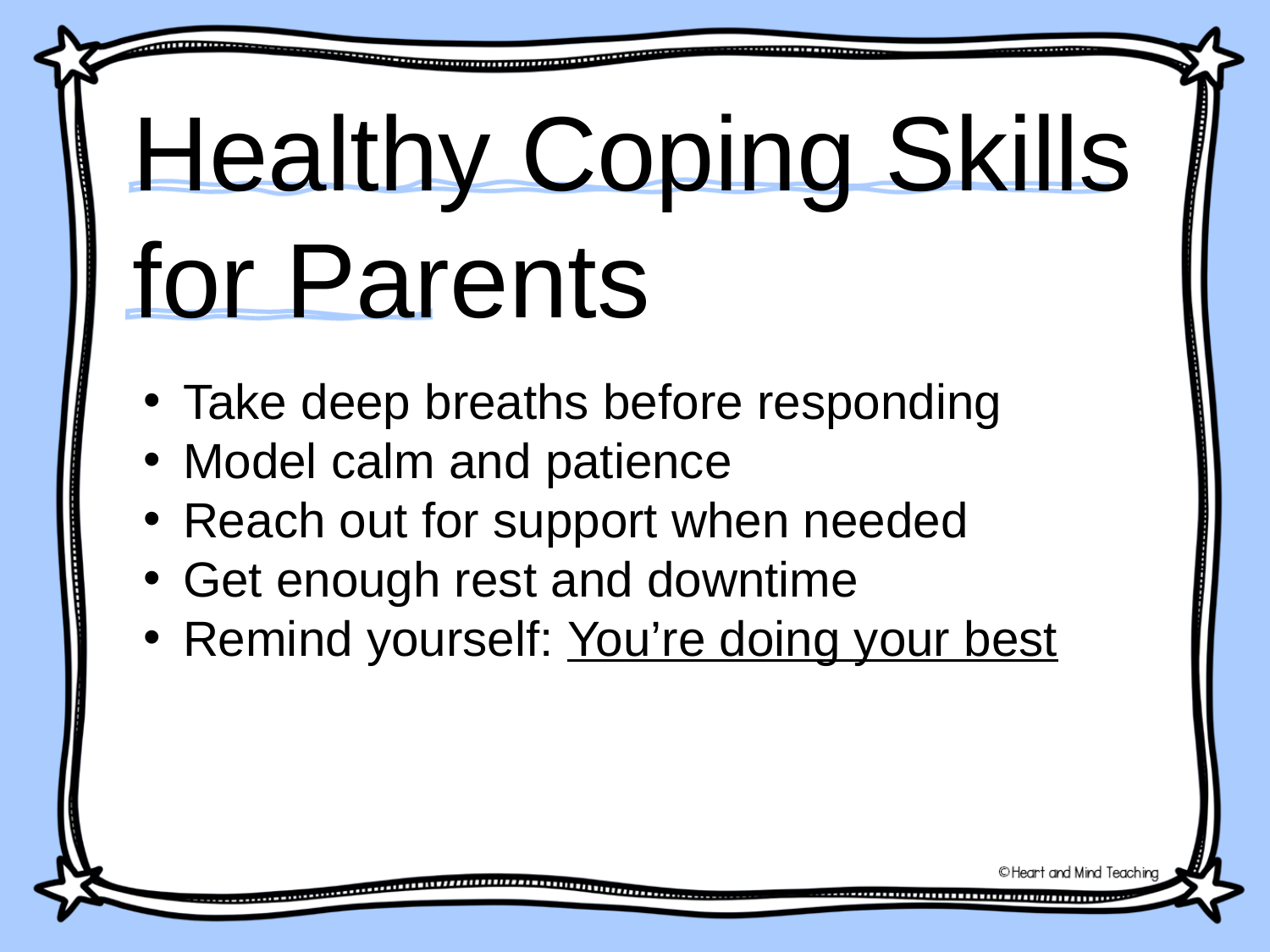

Healthy Coping Skills for Parents
Take deep breaths before responding
Model calm and patience
Reach out for support when needed
Get enough rest and downtime
Remind yourself: You’re doing your best